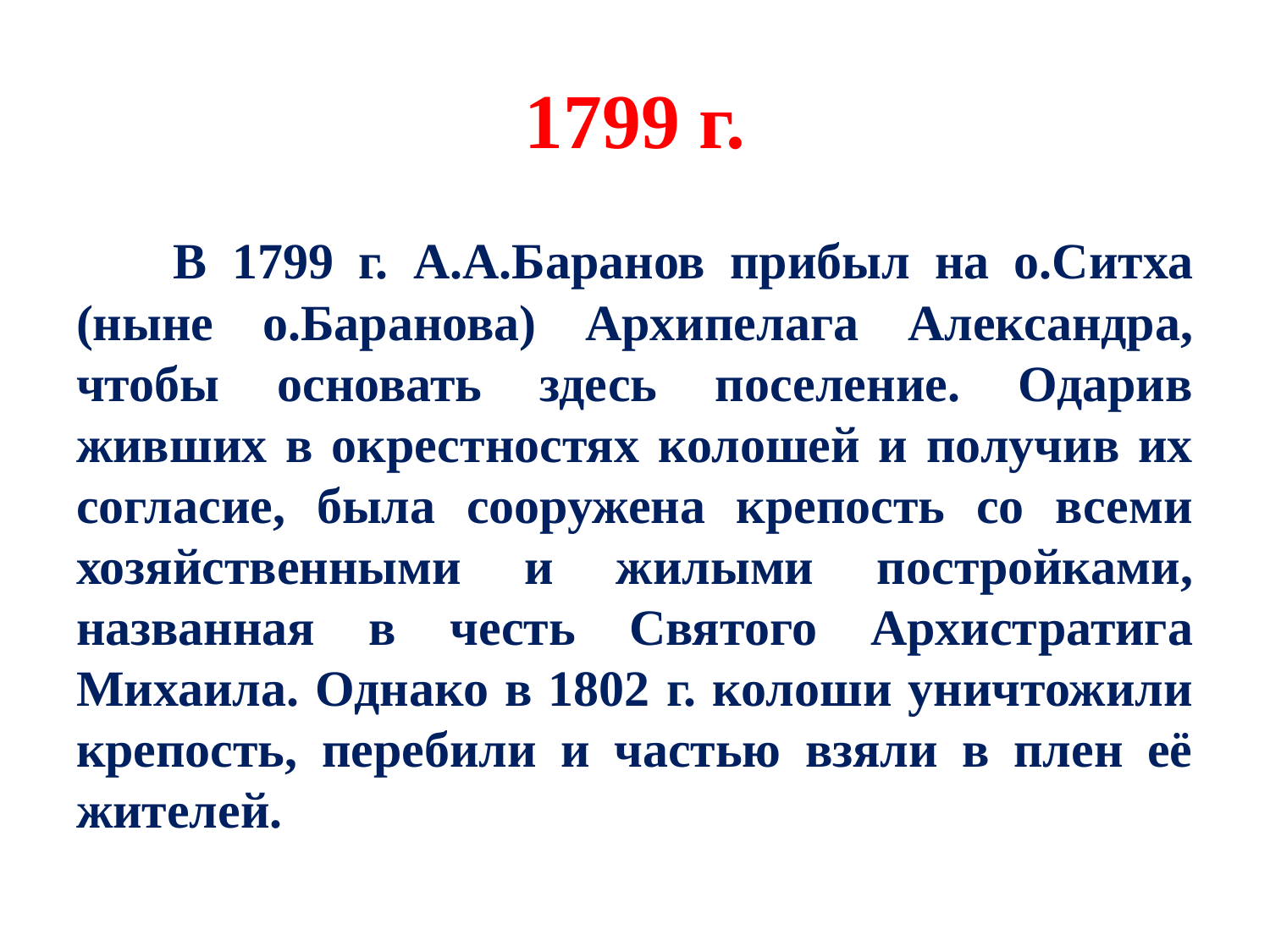

# 1799 г.
В 1799 г. А.А.Баранов прибыл на о.Ситха (ныне о.Баранова) Архипелага Александра, чтобы основать здесь поселение. Одарив живших в окрестностях колошей и получив их согласие, была сооружена крепость со всеми хозяйственными и жилыми постройками, названная в честь Святого Архистратига Михаила. Однако в 1802 г. колоши уничтожили крепость, перебили и частью взяли в плен её жителей.